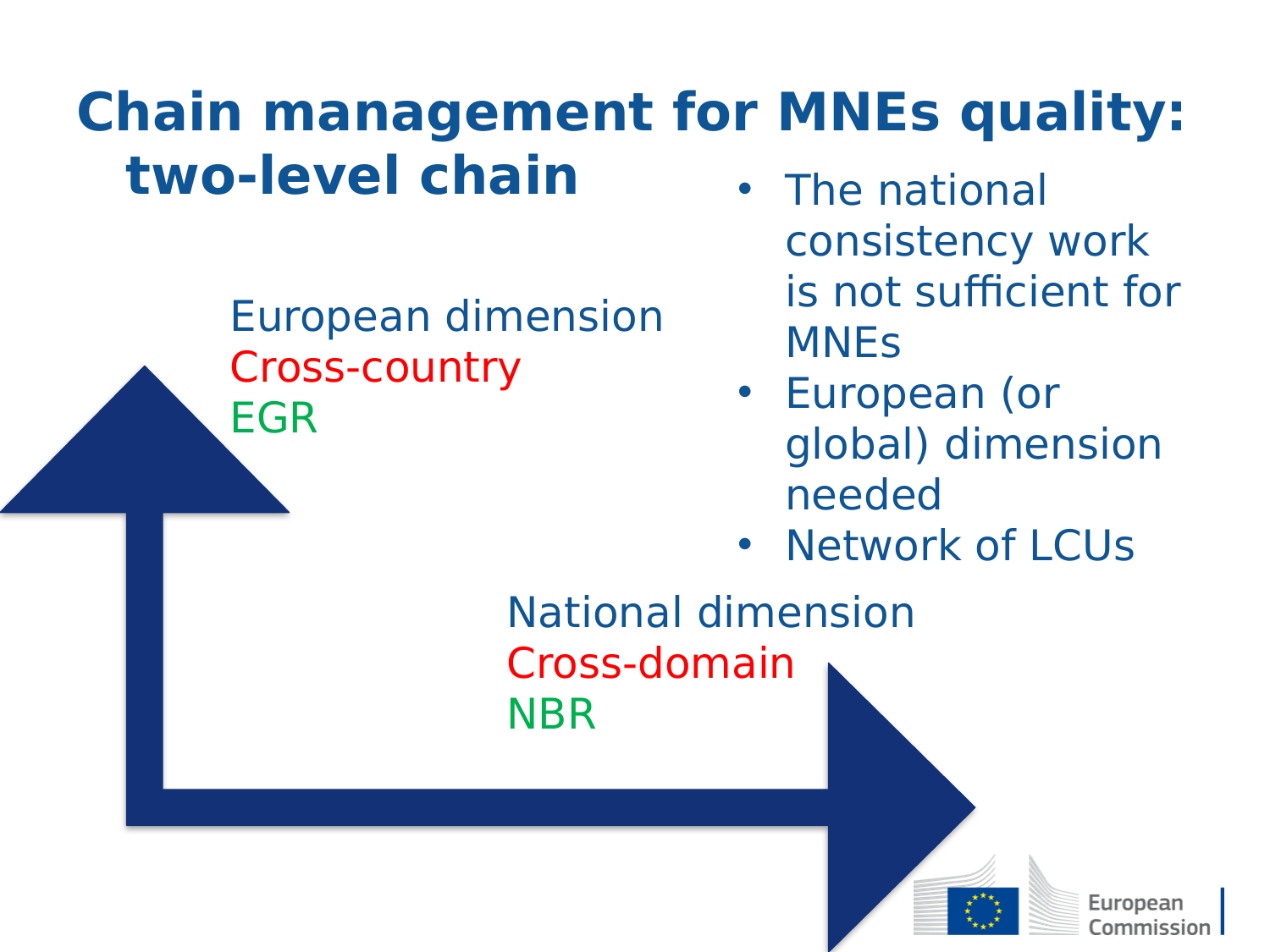

# Chain management for MNEs quality: two-level chain
The national consistency work is not sufficient for MNEs
European (or global) dimension needed
Network of LCUs

European dimension
Cross-country
EGR
National dimension
Cross-domain
NBR